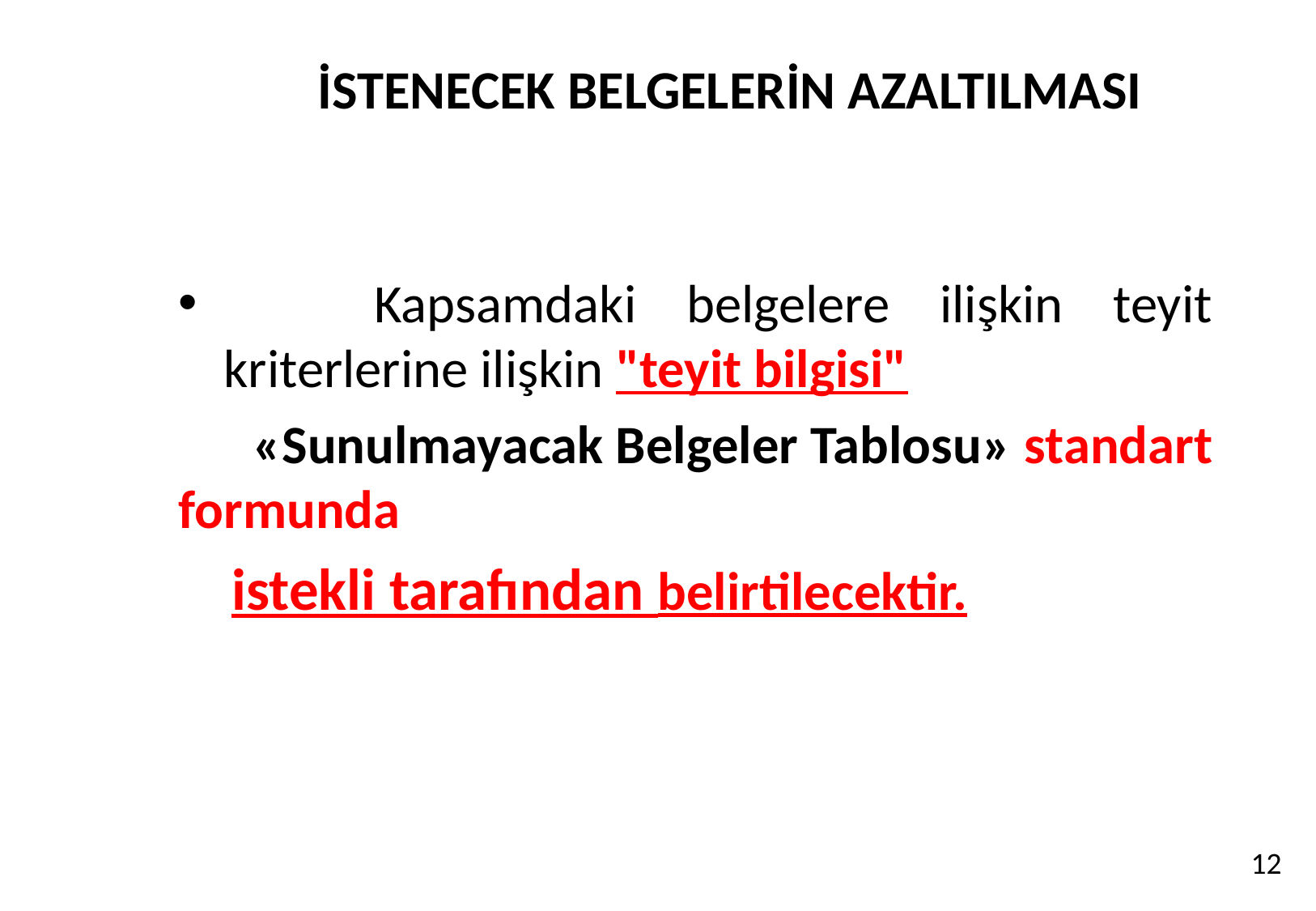

# İSTENECEK BELGELERİN AZALTILMASI
   Kapsamdaki belgelere ilişkin teyit kriterlerine ilişkin "teyit bilgisi"
      «Sunulmayacak Belgeler Tablosu» standart formunda
    istekli tarafından belirtilecektir.
12